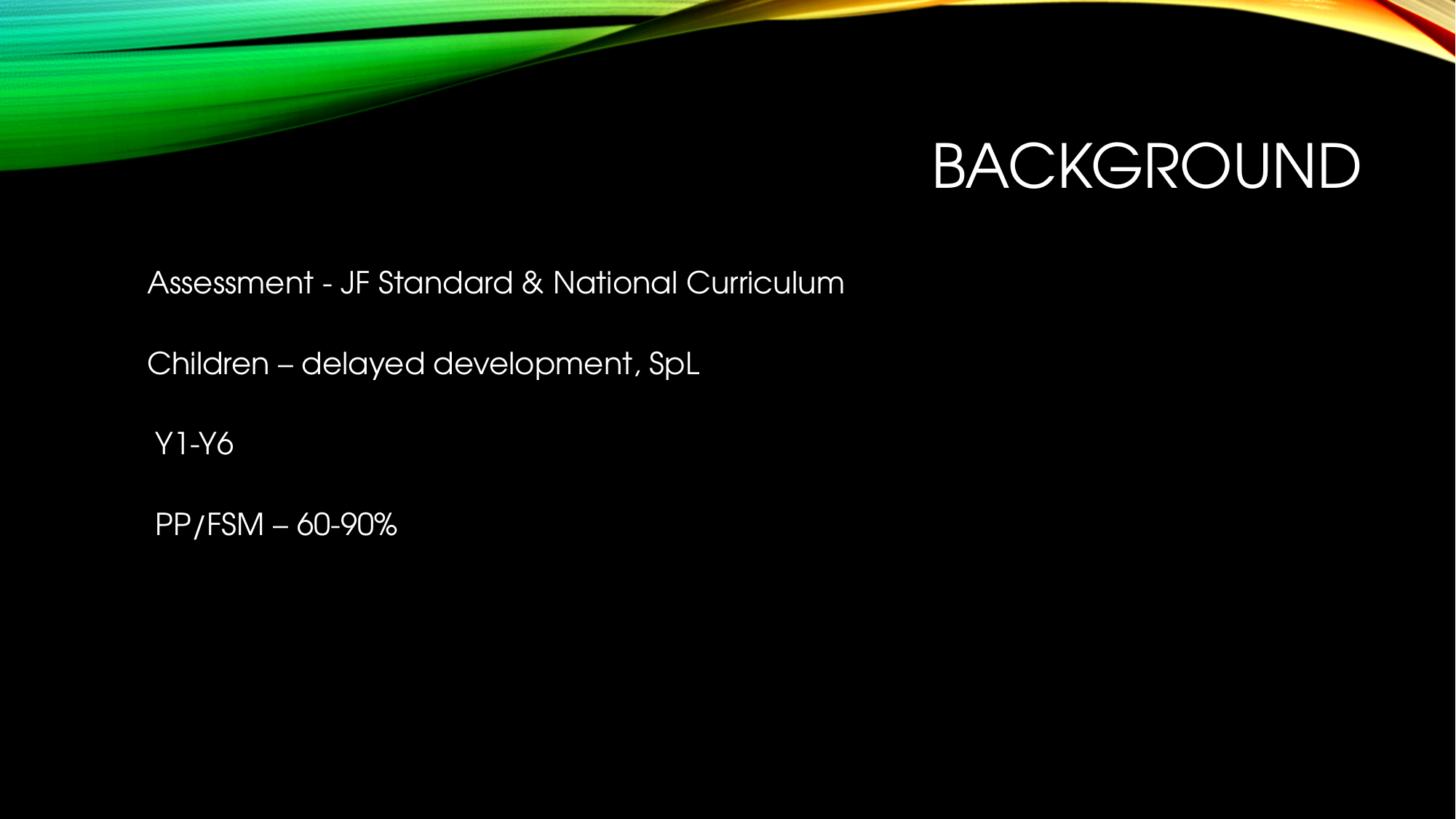

# Background
Assessment - JF Standard & National Curriculum

Children – delayed development, SpL

 Y1-Y6

 PP/FSM – 60-90%